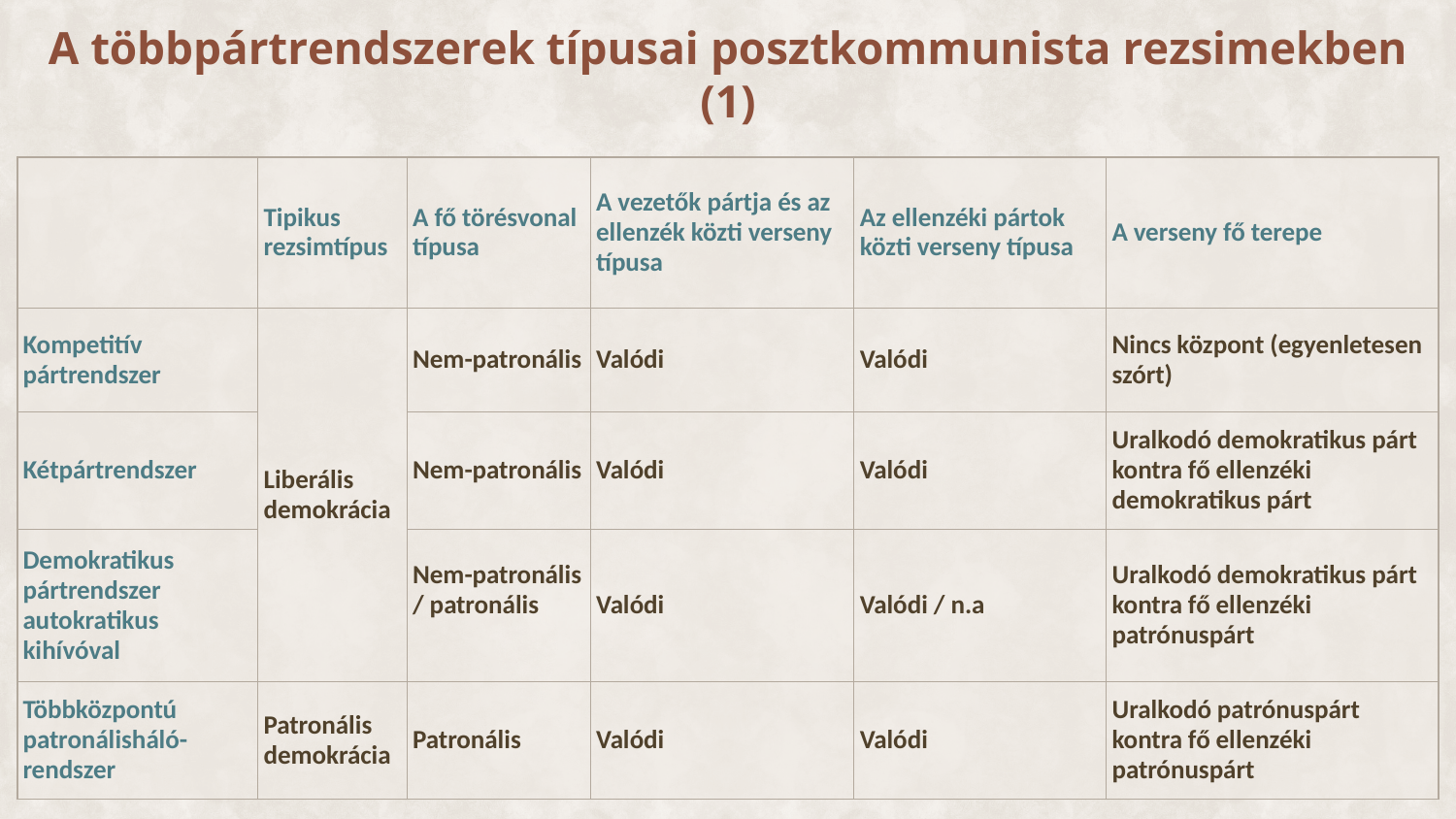

# A többpártrendszerek típusai posztkommunista rezsimekben (1)
|  | Tipikus rezsimtípus | A fő törésvonal típusa | A vezetők pártja és az ellenzék közti verseny típusa | Az ellenzéki pártok közti verseny típusa | A verseny fő terepe |
| --- | --- | --- | --- | --- | --- |
| Kompetitív pártrendszer | Liberális demokrácia | Nem-patronális | Valódi | Valódi | Nincs központ (egyenletesen szórt) |
| Kétpártrendszer |  | Nem-patronális | Valódi | Valódi | Uralkodó demokratikus párt kontra fő ellenzéki demokratikus párt |
| Demokratikus pártrendszer autokratikus kihívóval |  | Nem-patronális / patronális | Valódi | Valódi / n.a | Uralkodó demokratikus párt kontra fő ellenzéki patrónuspárt |
| Többközpontú patronálisháló-rendszer | Patronális demokrácia | Patronális | Valódi | Valódi | Uralkodó patrónuspárt kontra fő ellenzéki patrónuspárt |